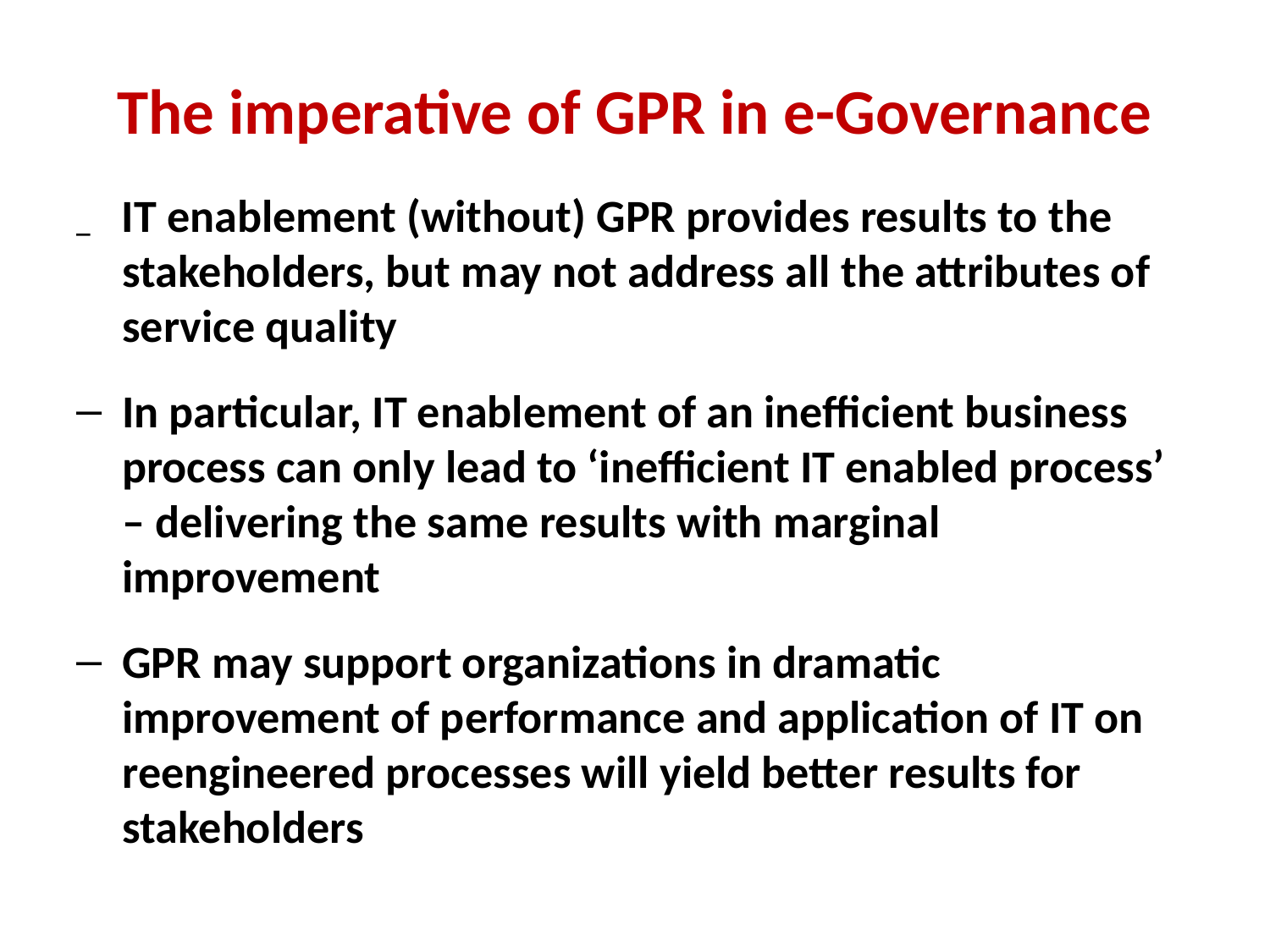

# The imperative of GPR in e-Governance
_     IT enablement (without) GPR provides results to the stakeholders, but may not address all the attributes of service quality
In particular, IT enablement of an inefficient business process can only lead to ‘inefficient IT enabled process’ – delivering the same results with marginal improvement
GPR may support organizations in dramatic improvement of performance and application of IT on reengineered processes will yield better results for stakeholders